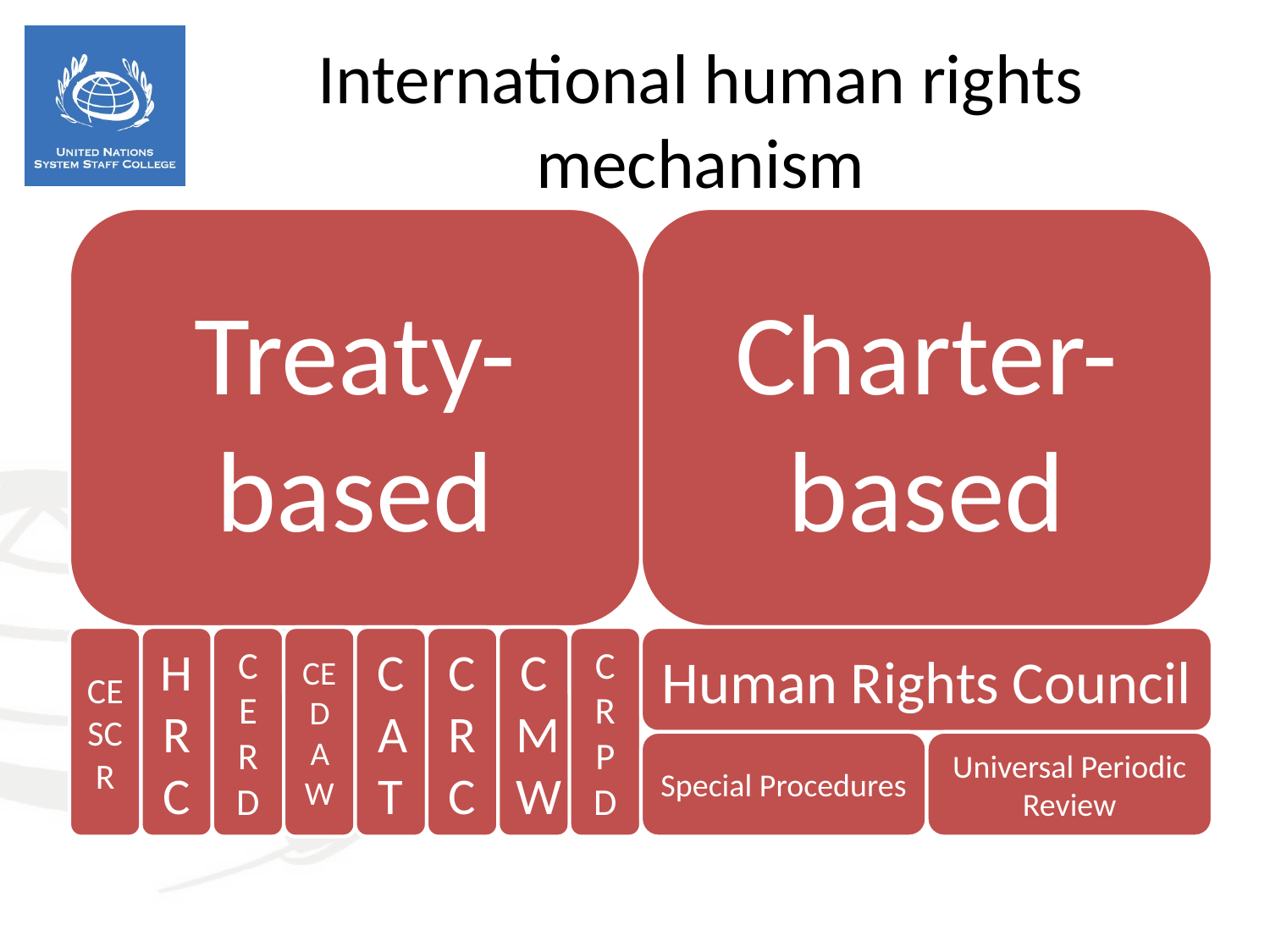

International human rights mechanism
Treaty-based
Charter-based
Human Rights Council
Special Procedures
CEDAW
CERD
HRC
CESCR